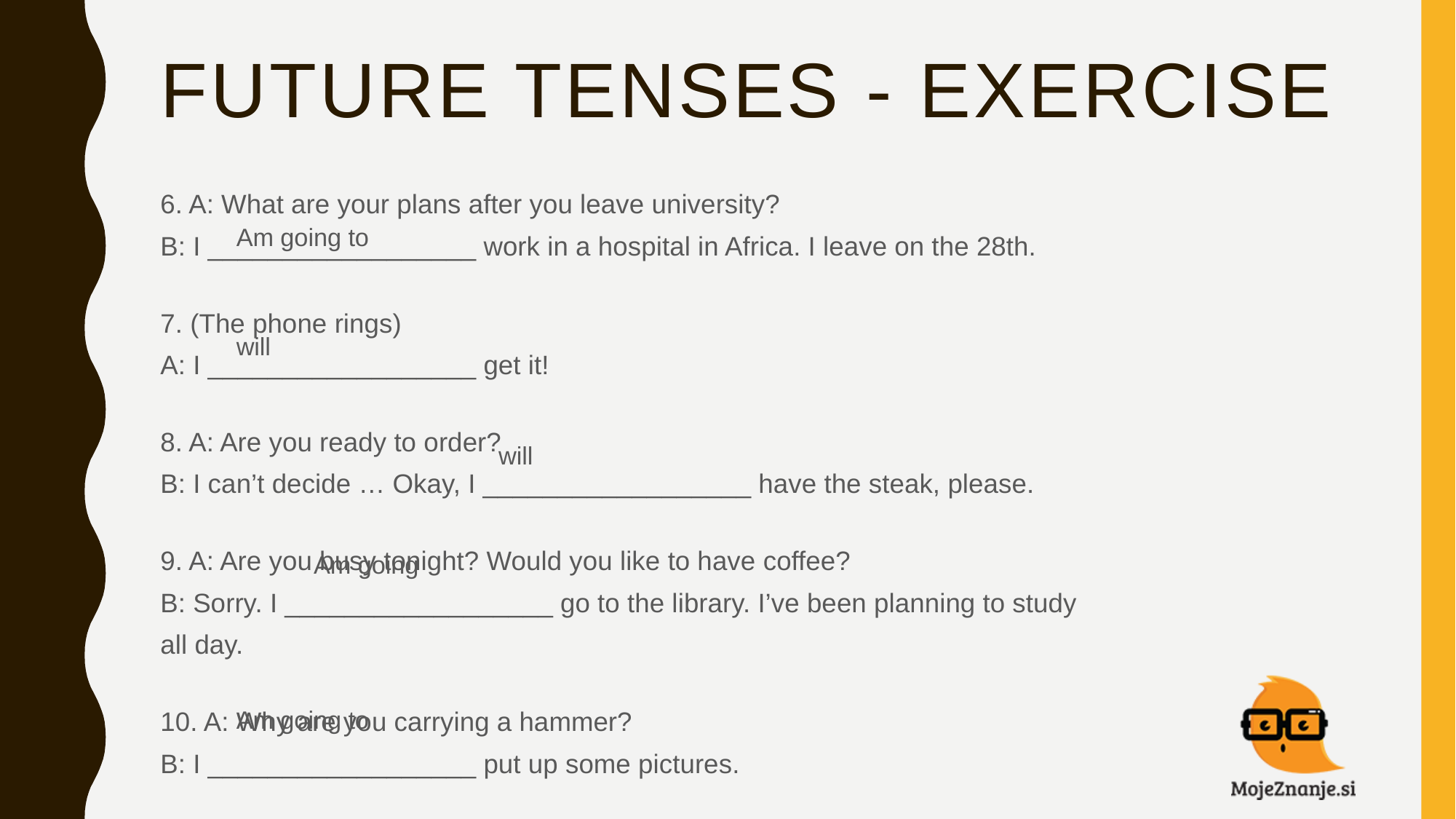

# FUTURE TENSES - EXERCISE
6. A: What are your plans after you leave university?
B: I __________________ work in a hospital in Africa. I leave on the 28th.
7. (The phone rings)
A: I __________________ get it!
8. A: Are you ready to order?
B: I can’t decide … Okay, I __________________ have the steak, please.
9. A: Are you busy tonight? Would you like to have coffee?
B: Sorry. I __________________ go to the library. I’ve been planning to study
all day.
10. A: Why are you carrying a hammer?
B: I __________________ put up some pictures.
Am going to
will
will
Am going
Am going to